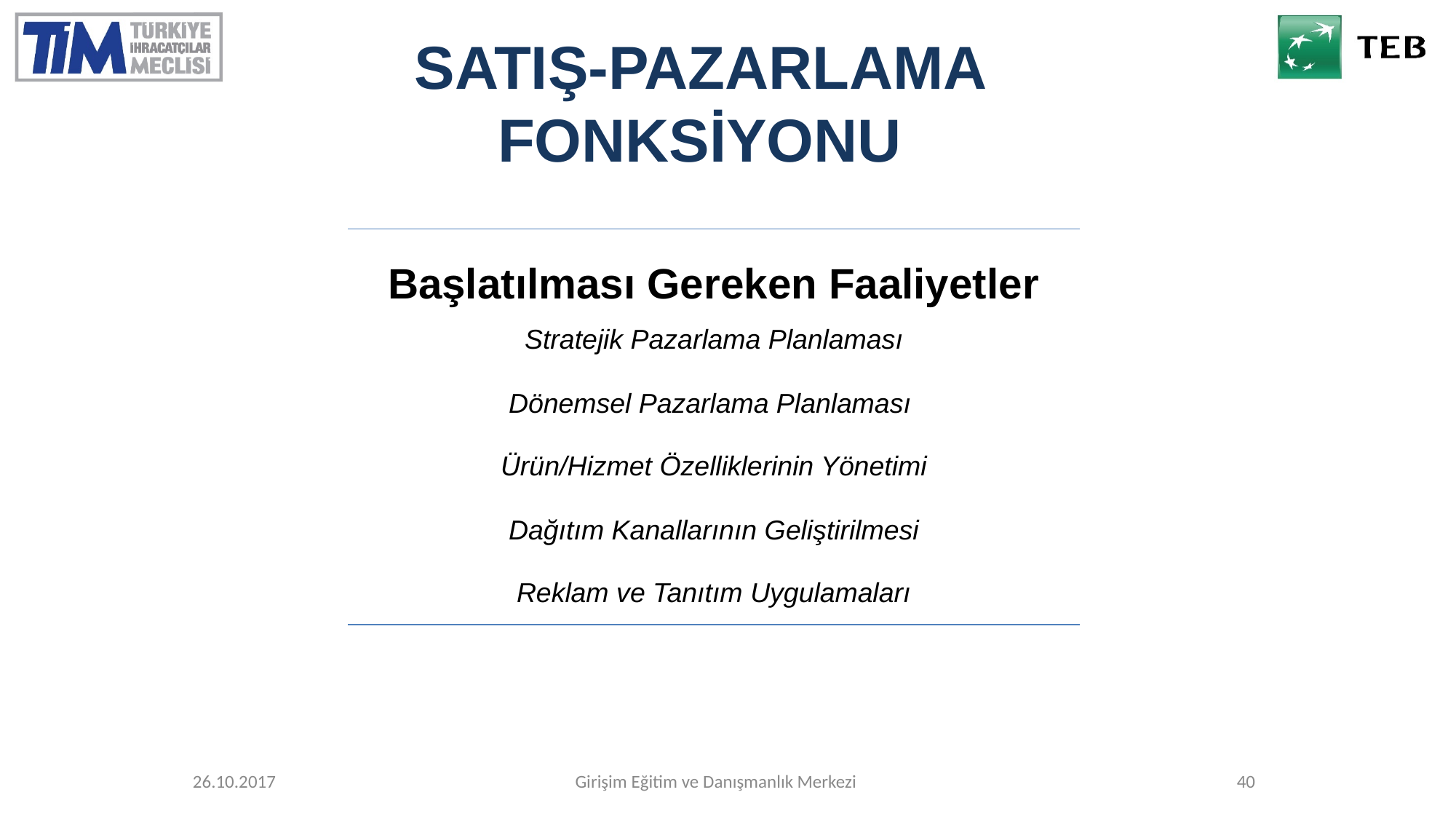

# SATIŞ-PAZARLAMA FONKSİYONU
| Başlatılması Gereken Faaliyetler |
| --- |
| Stratejik Pazarlama Planlaması |
| Dönemsel Pazarlama Planlaması |
| Ürün/Hizmet Özelliklerinin Yönetimi |
| Dağıtım Kanallarının Geliştirilmesi |
| Reklam ve Tanıtım Uygulamaları |
26.10.2017
Girişim Eğitim ve Danışmanlık Merkezi
40